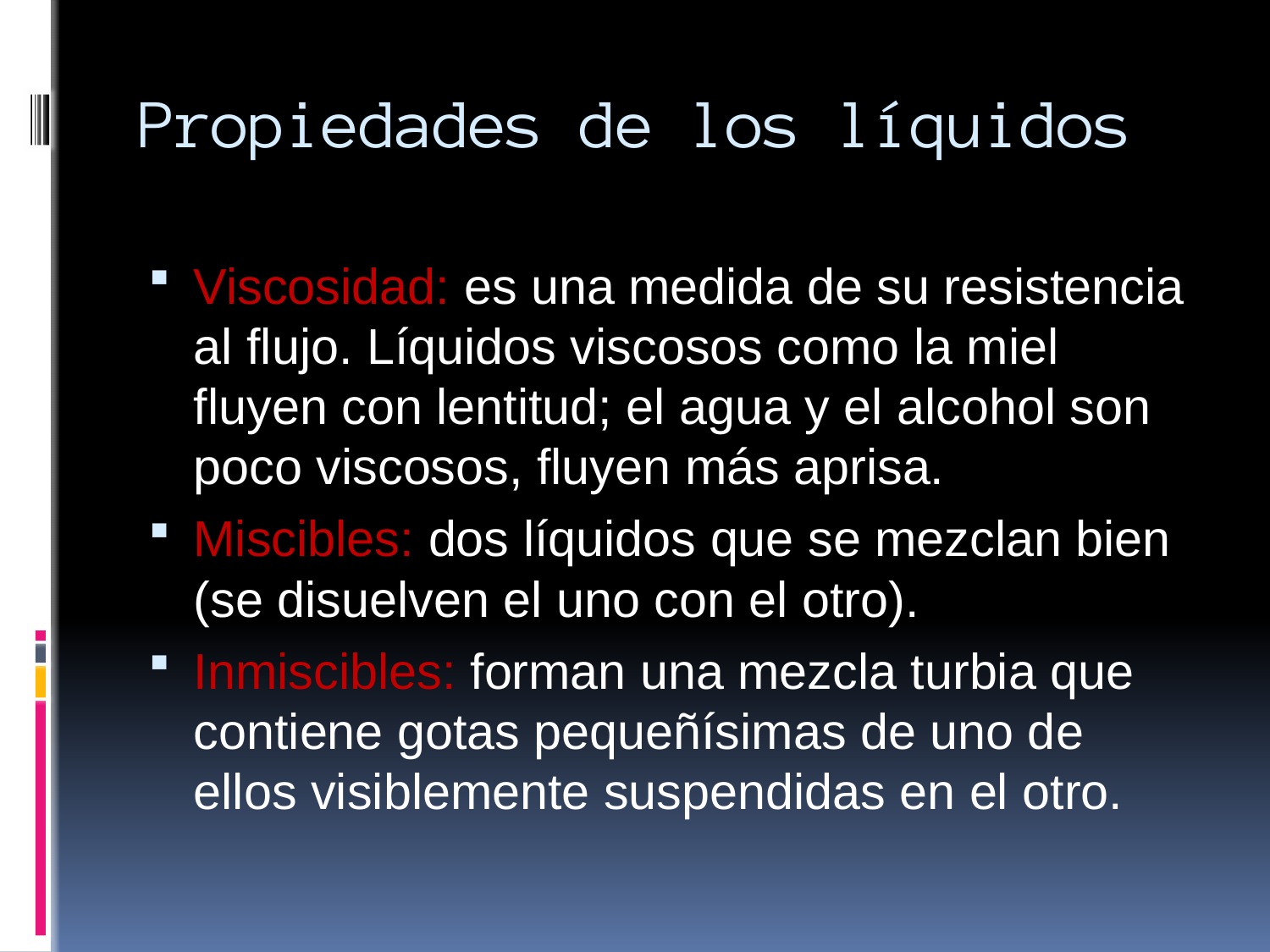

# Propiedades de los líquidos
Viscosidad: es una medida de su resistencia al flujo. Líquidos viscosos como la miel fluyen con lentitud; el agua y el alcohol son poco viscosos, fluyen más aprisa.
Miscibles: dos líquidos que se mezclan bien (se disuelven el uno con el otro).
Inmiscibles: forman una mezcla turbia que contiene gotas pequeñísimas de uno de ellos visiblemente suspendidas en el otro.